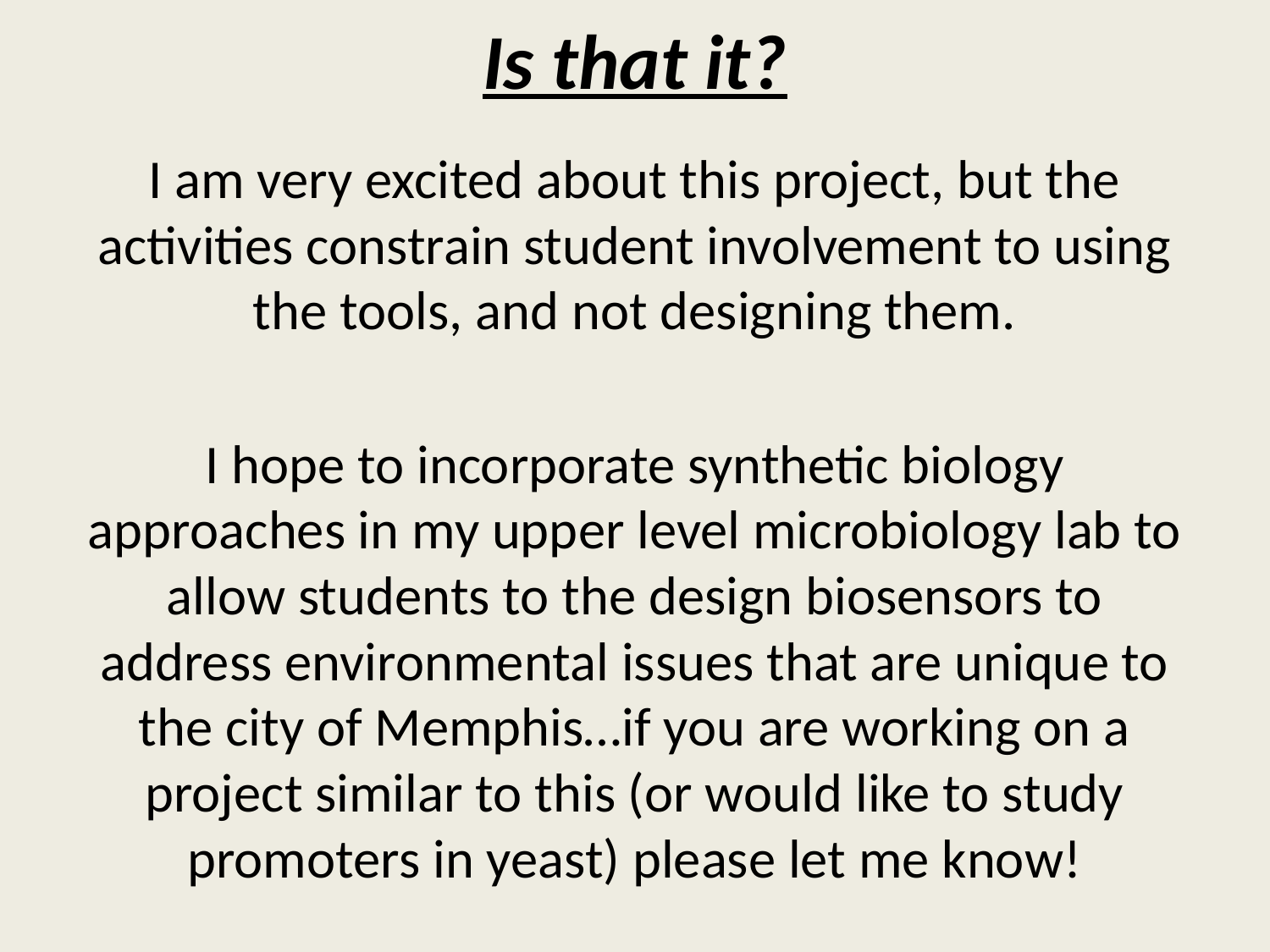

# Is that it?
I am very excited about this project, but the activities constrain student involvement to using the tools, and not designing them.

I hope to incorporate synthetic biology approaches in my upper level microbiology lab to allow students to the design biosensors to address environmental issues that are unique to the city of Memphis…if you are working on a project similar to this (or would like to study promoters in yeast) please let me know!